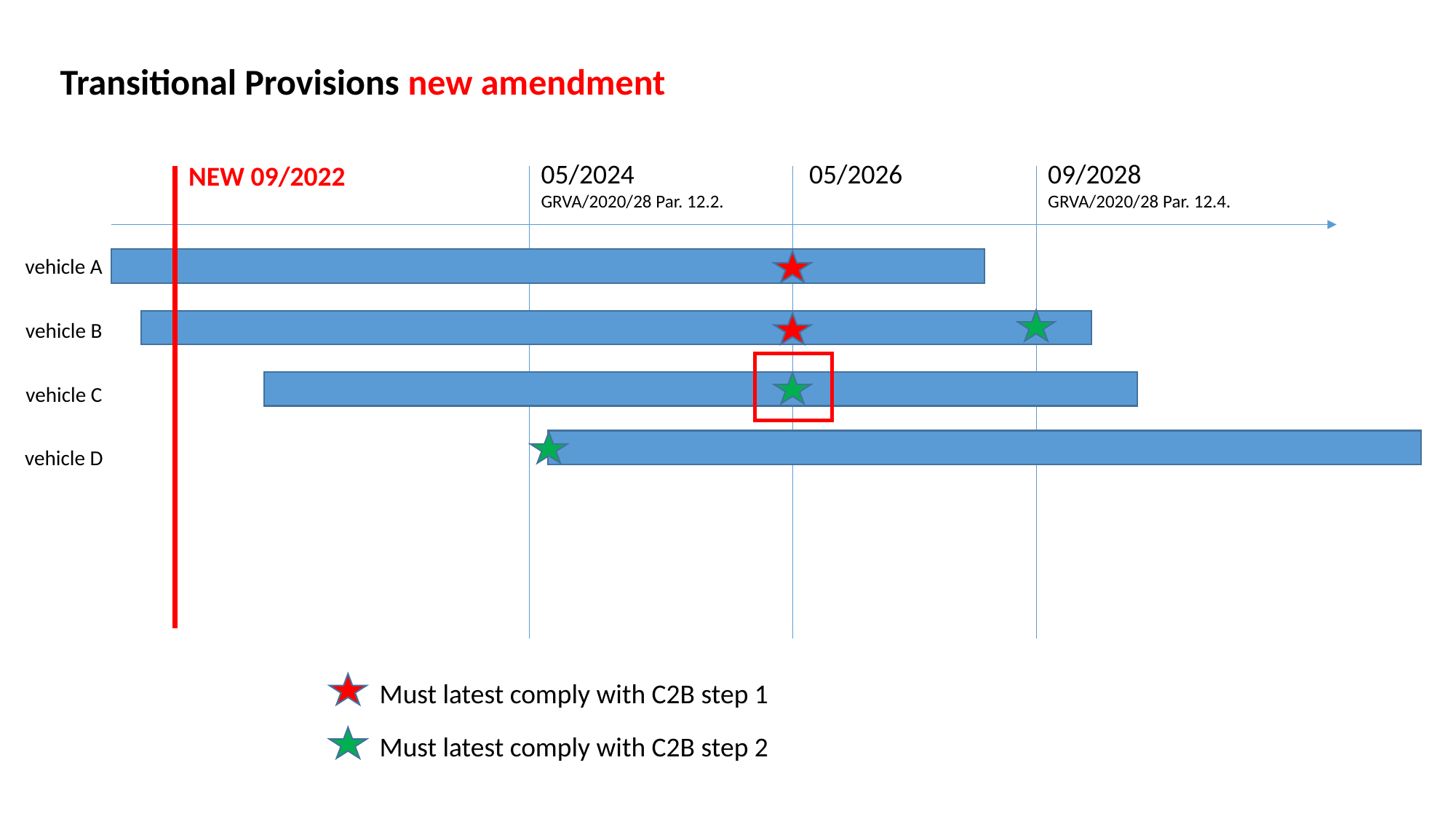

Transitional Provisions new amendment
05/2024
GRVA/2020/28 Par. 12.2.
05/2026

09/2028
GRVA/2020/28 Par. 12.4.
NEW 09/2022
vehicle A

vehicle B

vehicle C

vehicle D
Must latest comply with C2B step 1

Must latest comply with C2B step 2